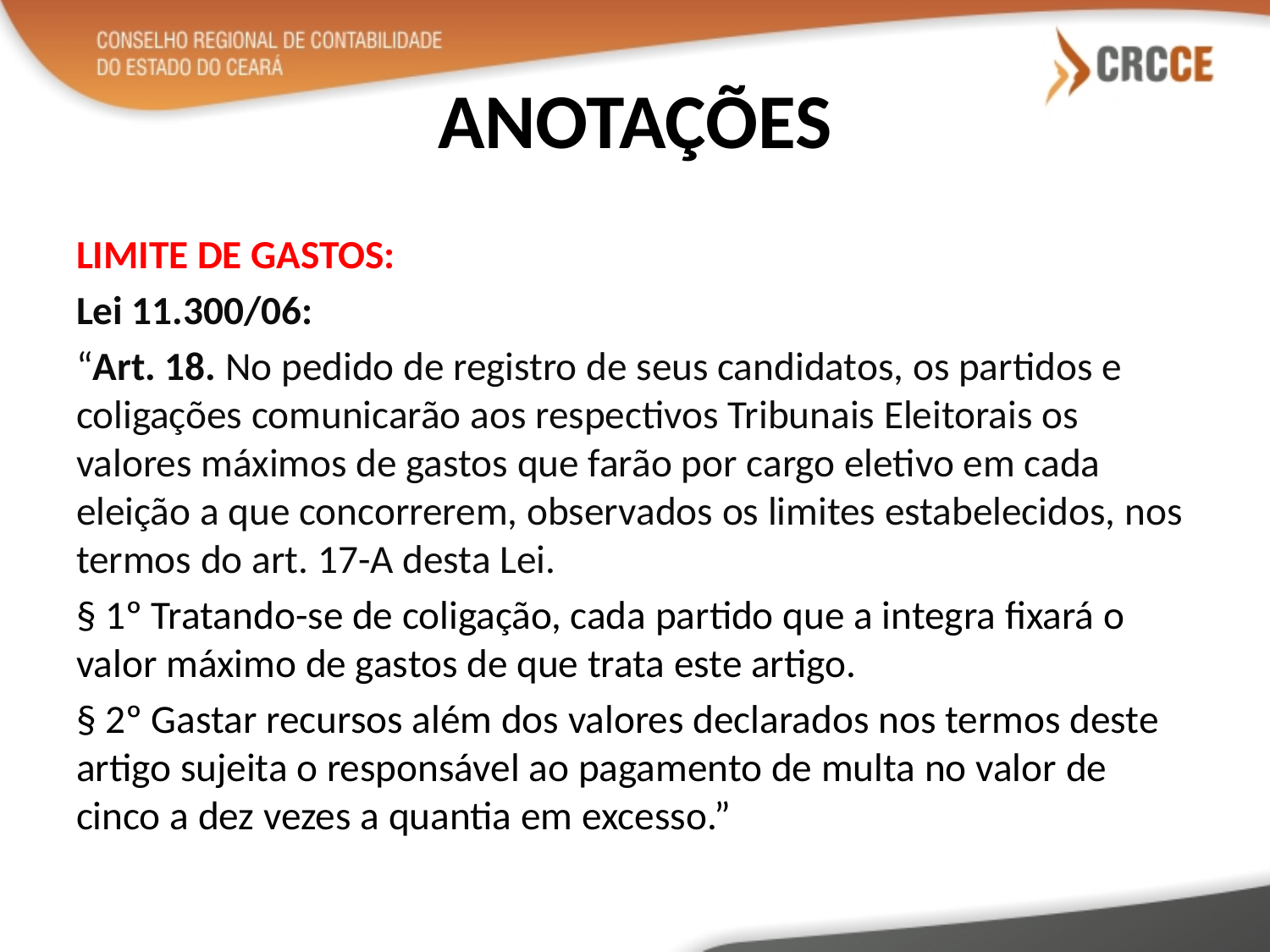

# ANOTAÇÕES
LIMITE DE GASTOS:
Lei 11.300/06:
“Art. 18. No pedido de registro de seus candidatos, os partidos e coligações comunicarão aos respectivos Tribunais Eleitorais os valores máximos de gastos que farão por cargo eletivo em cada eleição a que concorrerem, observados os limites estabelecidos, nos termos do art. 17-A desta Lei.
§ 1º Tratando-se de coligação, cada partido que a integra fixará o valor máximo de gastos de que trata este artigo.
§ 2º Gastar recursos além dos valores declarados nos termos deste artigo sujeita o responsável ao pagamento de multa no valor de cinco a dez vezes a quantia em excesso.”